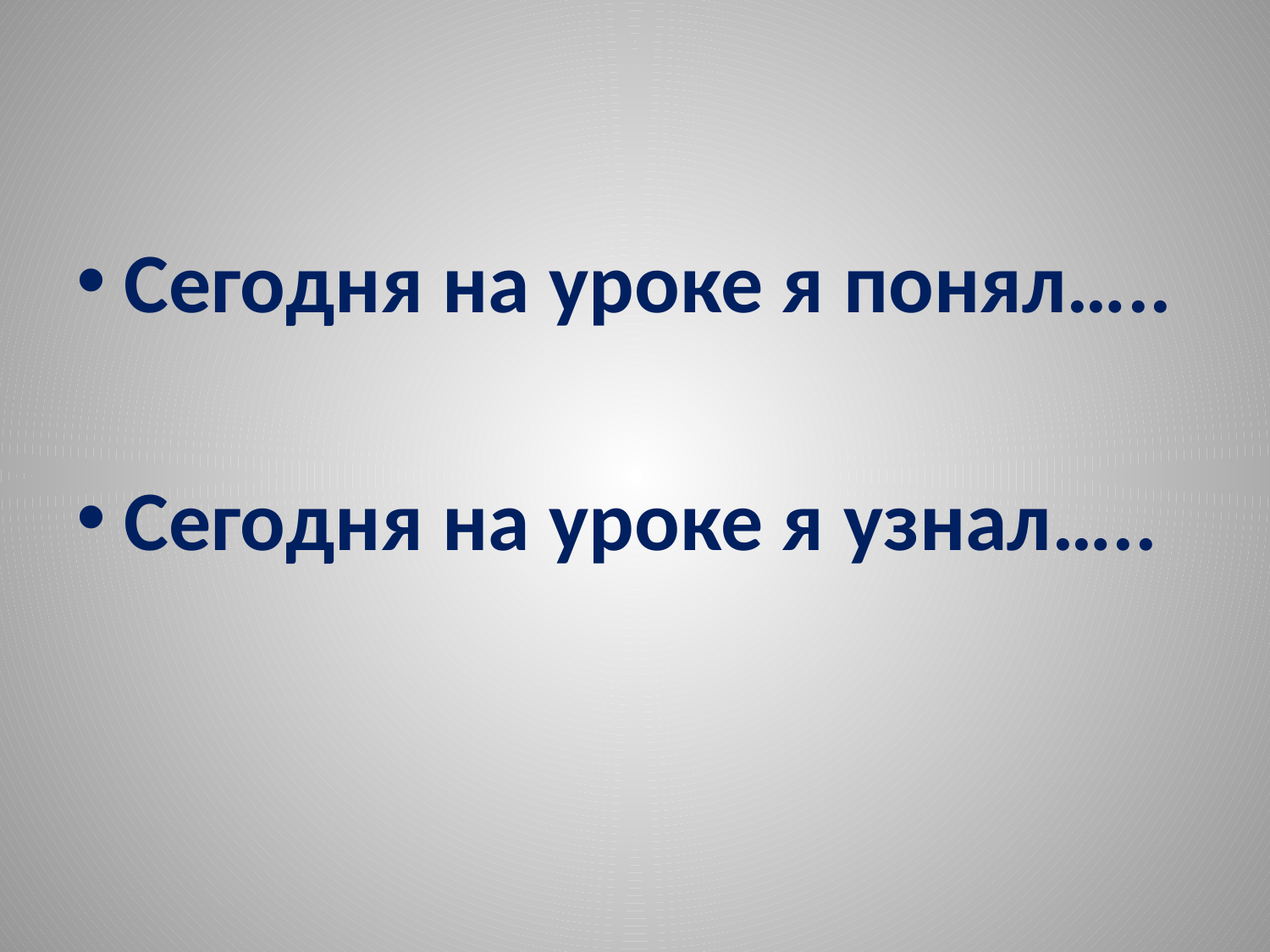

#
Сегодня на уроке я понял…..

Сегодня на уроке я узнал…..